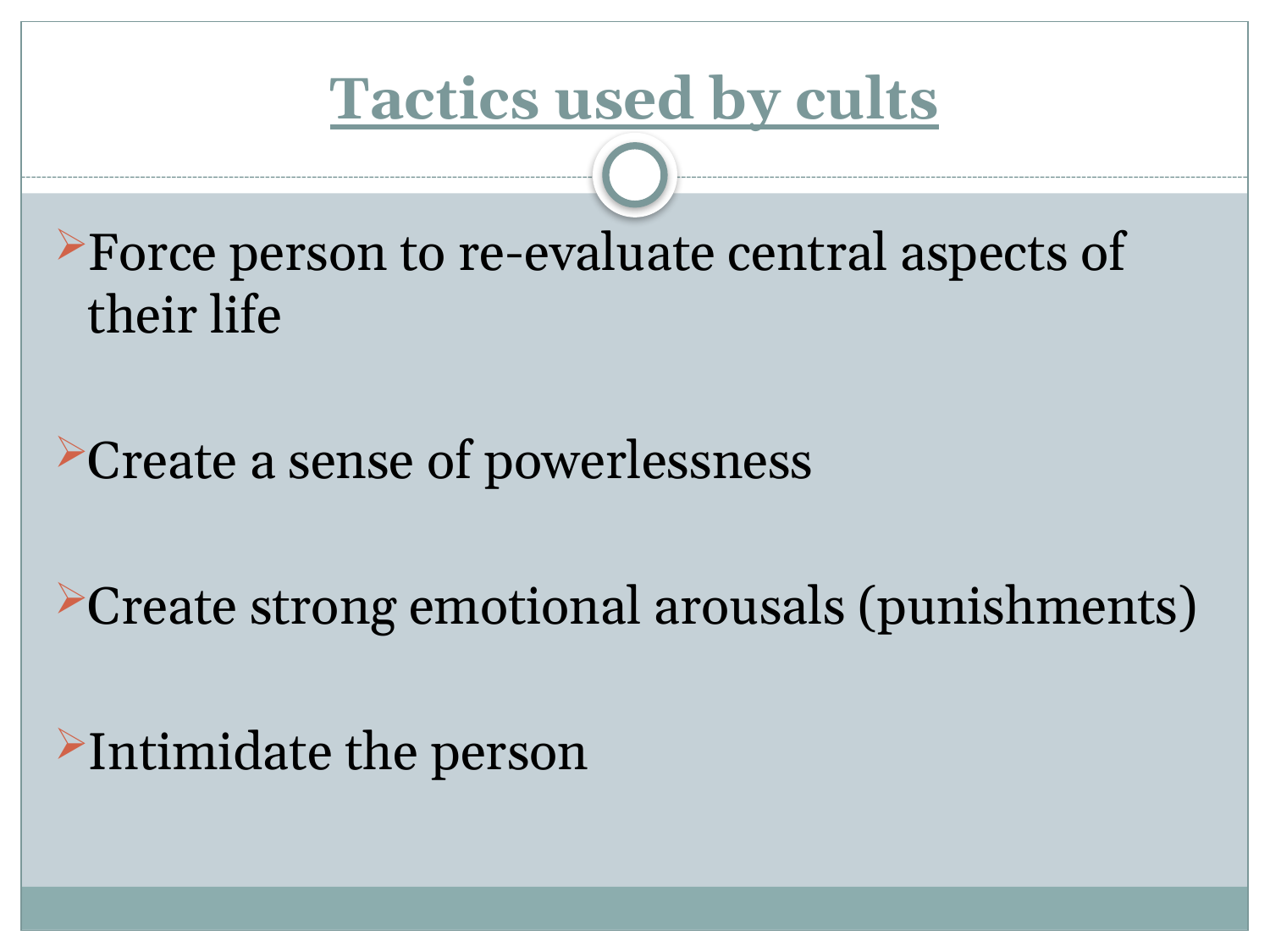

# Tactics used by cults
Force person to re-evaluate central aspects of their life

Create a sense of powerlessness

Create strong emotional arousals (punishments)

Intimidate the person